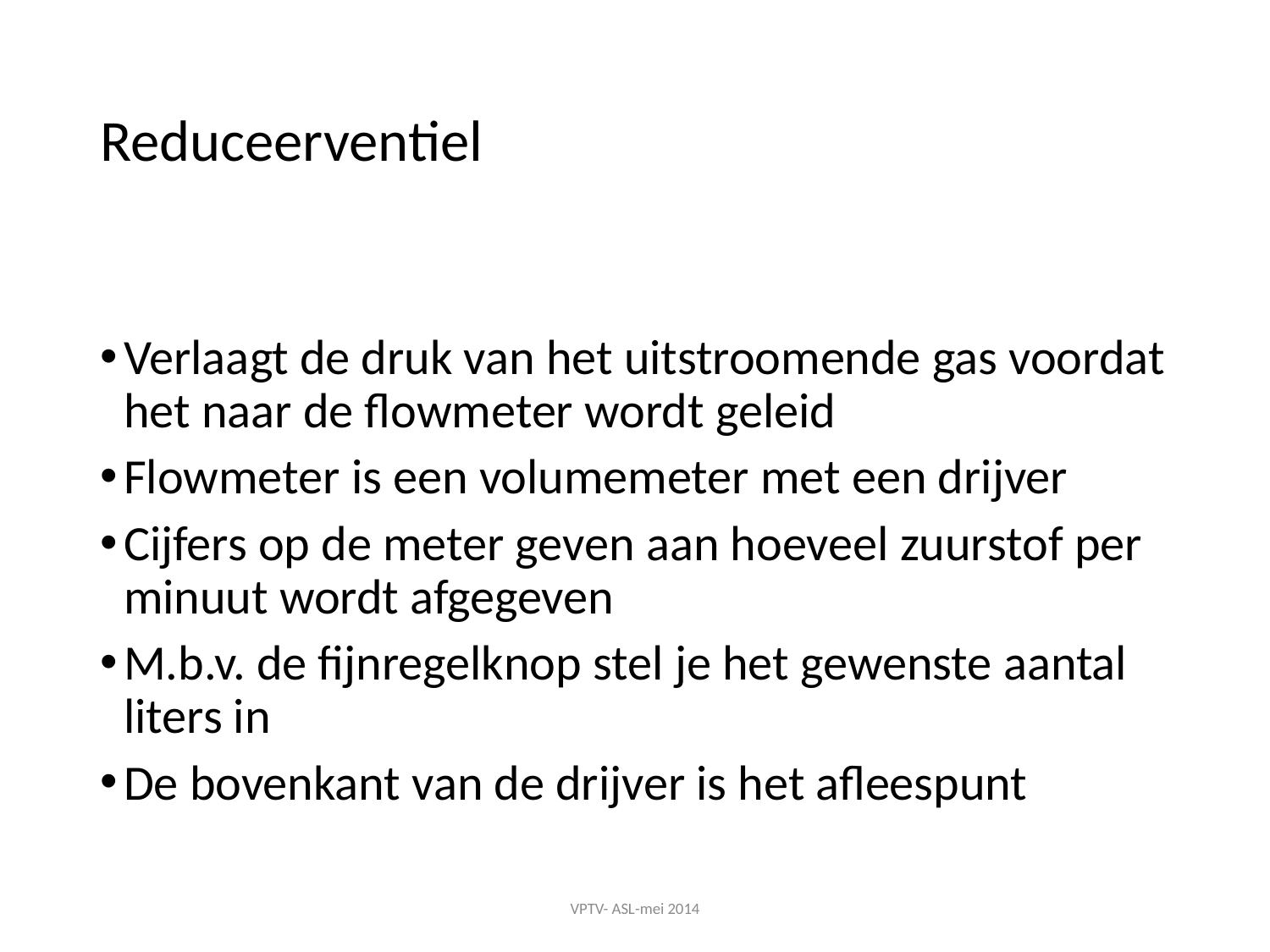

# Reduceerventiel

Verlaagt de druk van het uitstroomende gas voordat het naar de flowmeter wordt geleid
Flowmeter is een volumemeter met een drijver
Cijfers op de meter geven aan hoeveel zuurstof per minuut wordt afgegeven
M.b.v. de fijnregelknop stel je het gewenste aantal liters in
De bovenkant van de drijver is het afleespunt
VPTV- ASL-mei 2014